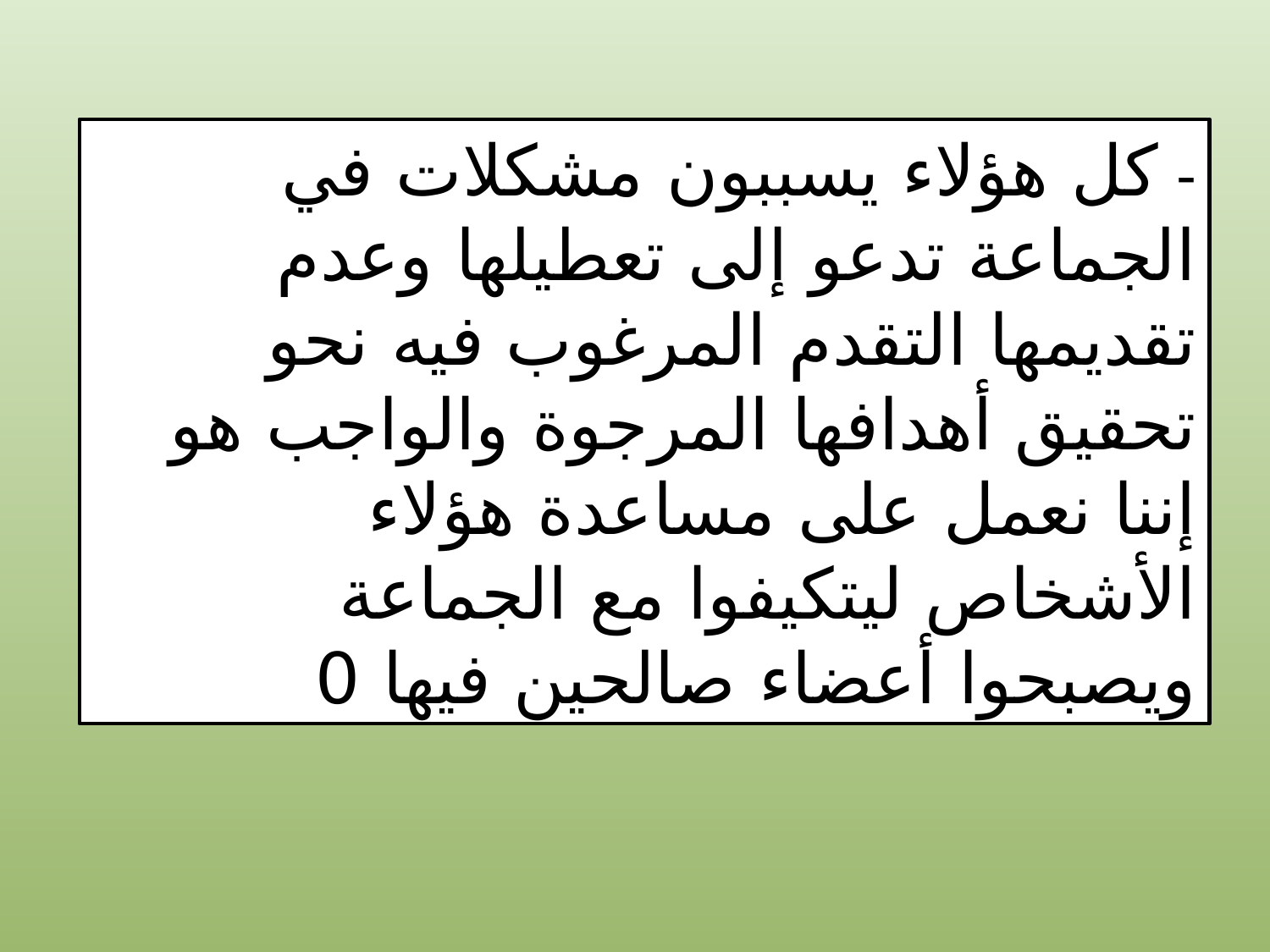

- كل هؤلاء يسببون مشكلات في الجماعة تدعو إلى تعطيلها وعدم تقديمها التقدم المرغوب فيه نحو تحقيق أهدافها المرجوة والواجب هو إننا نعمل على مساعدة هؤلاء الأشخاص ليتكيفوا مع الجماعة ويصبحوا أعضاء صالحين فيها 0